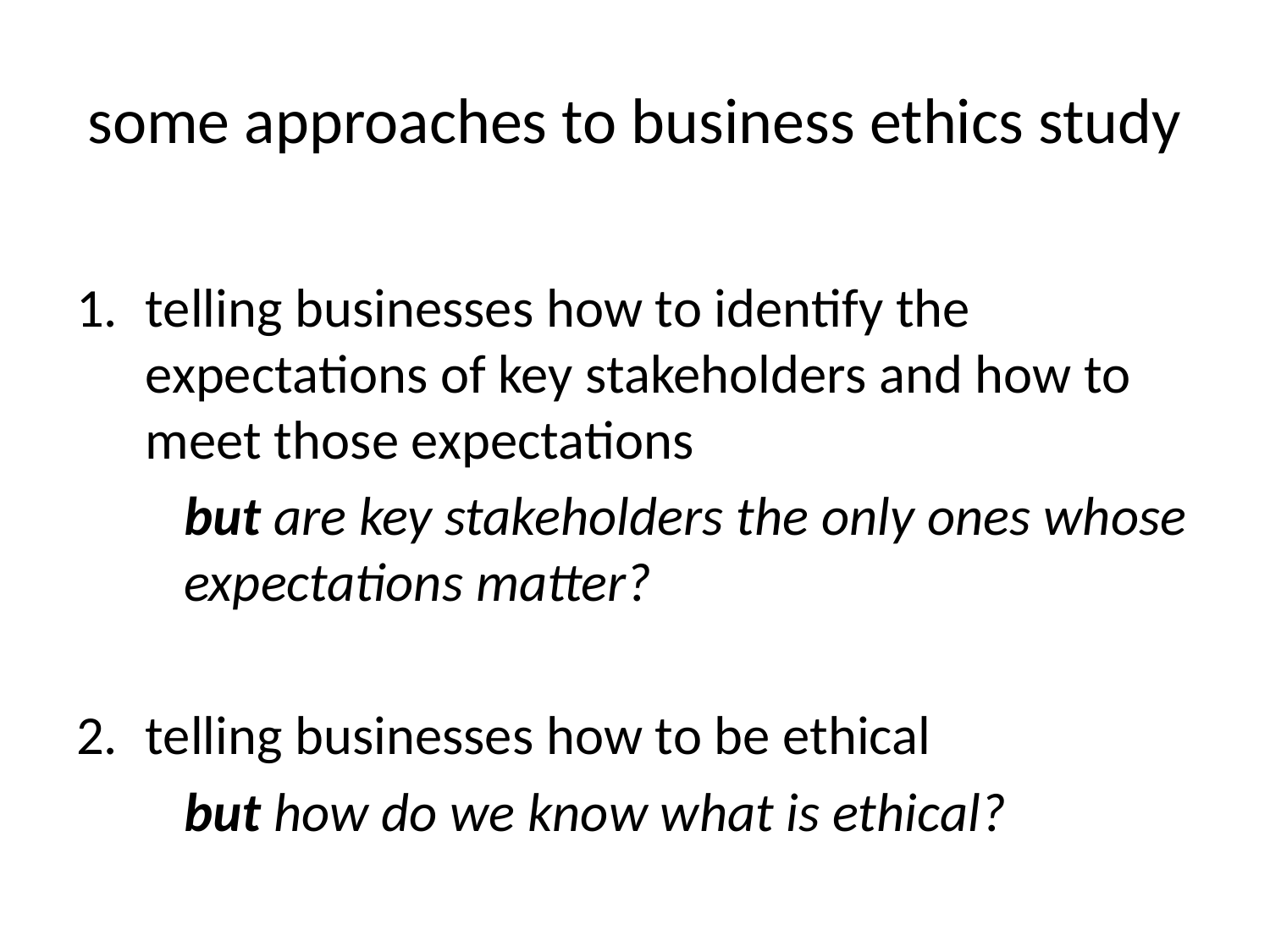

# some approaches to business ethics study
telling businesses how to identify the expectations of key stakeholders and how to meet those expectations
but are key stakeholders the only ones whose expectations matter?

telling businesses how to be ethical
but how do we know what is ethical?